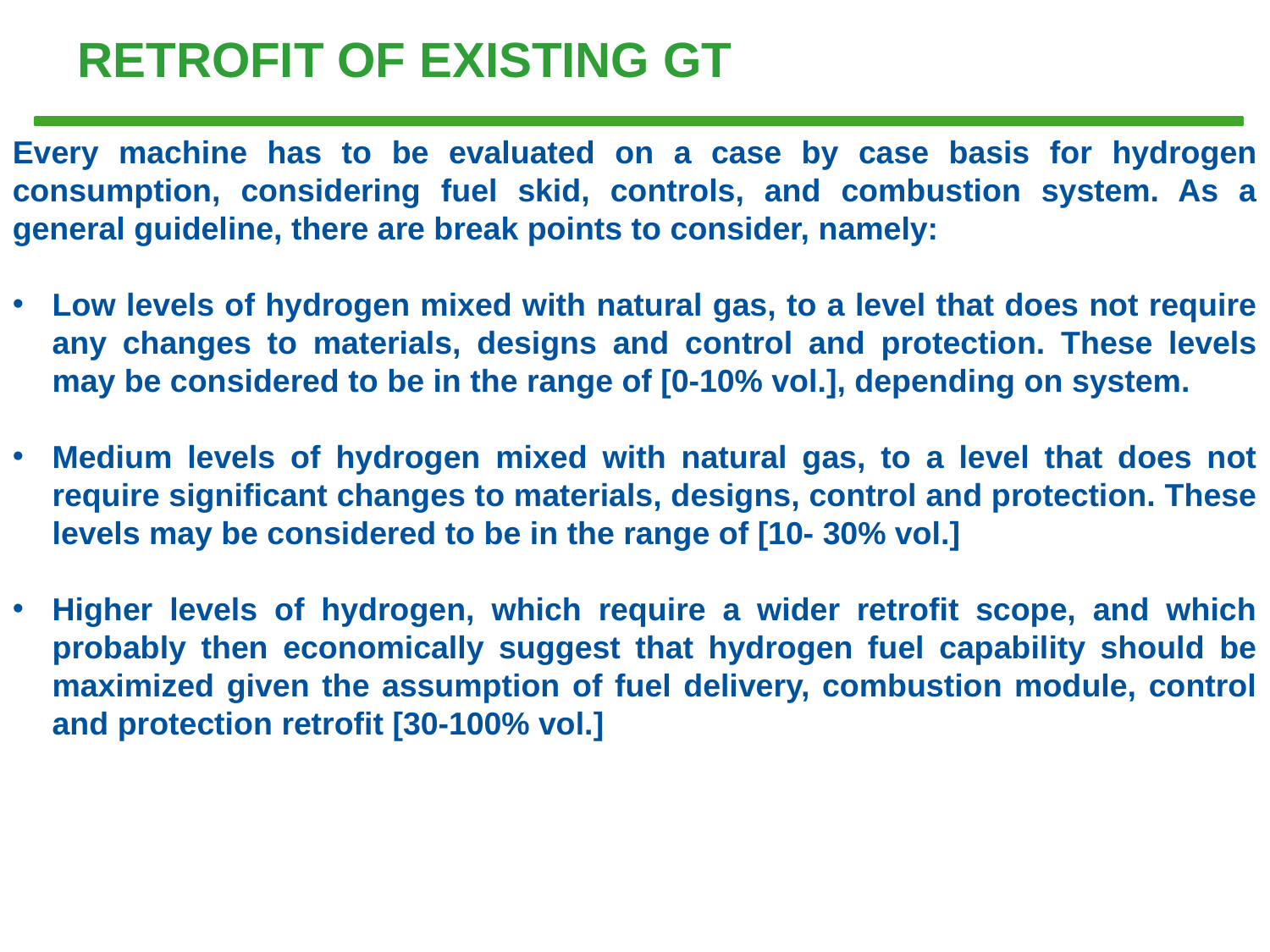

# RETROFIT OF EXISTING GT

Every machine has to be evaluated on a case by case basis for hydrogen consumption, considering fuel skid, controls, and combustion system. As a general guideline, there are break points to consider, namely:

Low levels of hydrogen mixed with natural gas, to a level that does not require any changes to materials, designs and control and protection. These levels may be considered to be in the range of [0-10% vol.], depending on system.

Medium levels of hydrogen mixed with natural gas, to a level that does not require significant changes to materials, designs, control and protection. These levels may be considered to be in the range of [10- 30% vol.]

Higher levels of hydrogen, which require a wider retrofit scope, and which probably then economically suggest that hydrogen fuel capability should be maximized given the assumption of fuel delivery, combustion module, control and protection retrofit [30-100% vol.]
Tema V				                                                              Turbina de hidrógeno